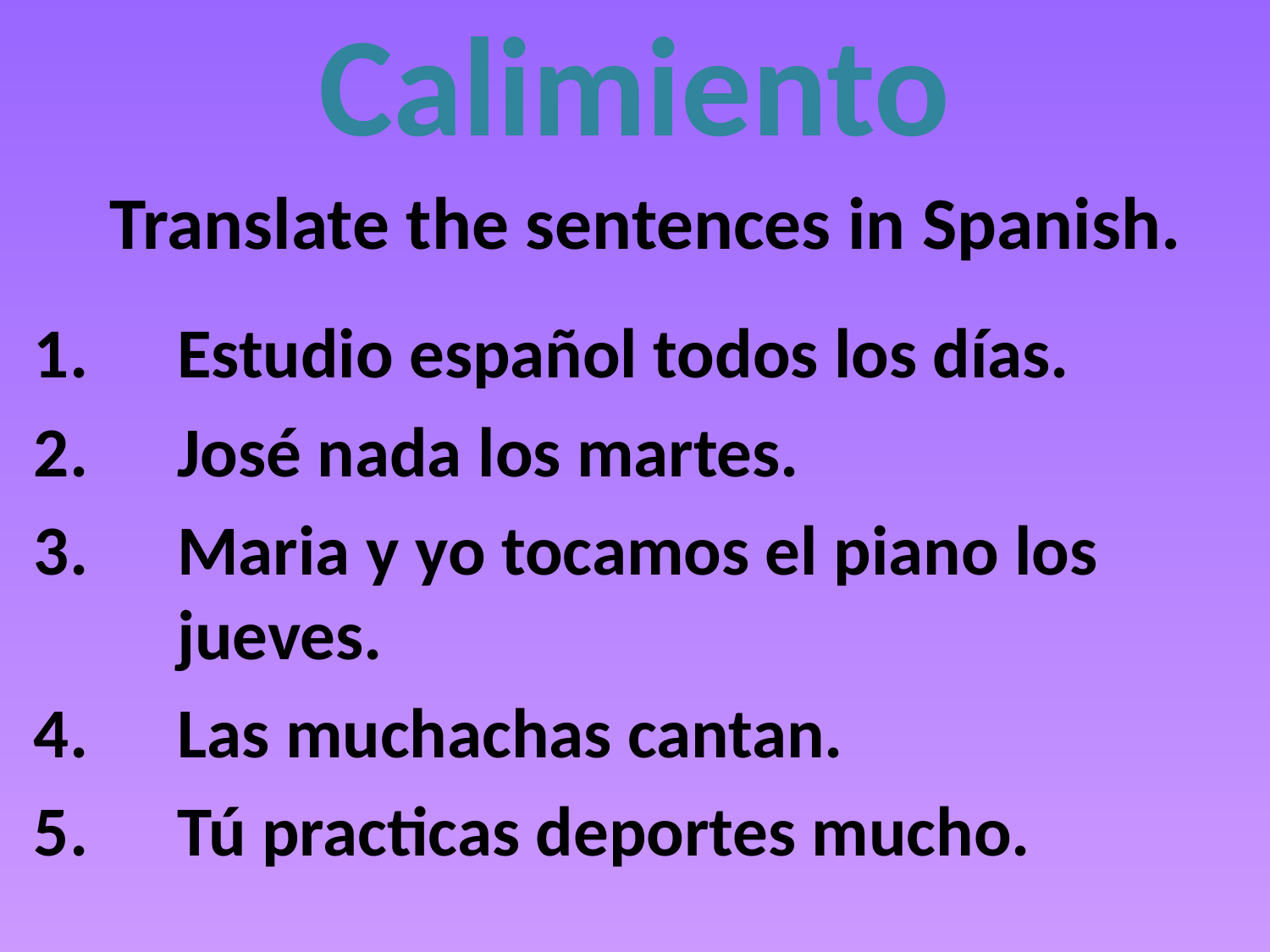

# Calimiento
Translate the sentences in Spanish.

Estudio español todos los días.
José nada los martes.
Maria y yo tocamos el piano los jueves.
Las muchachas cantan.
Tú practicas deportes mucho.